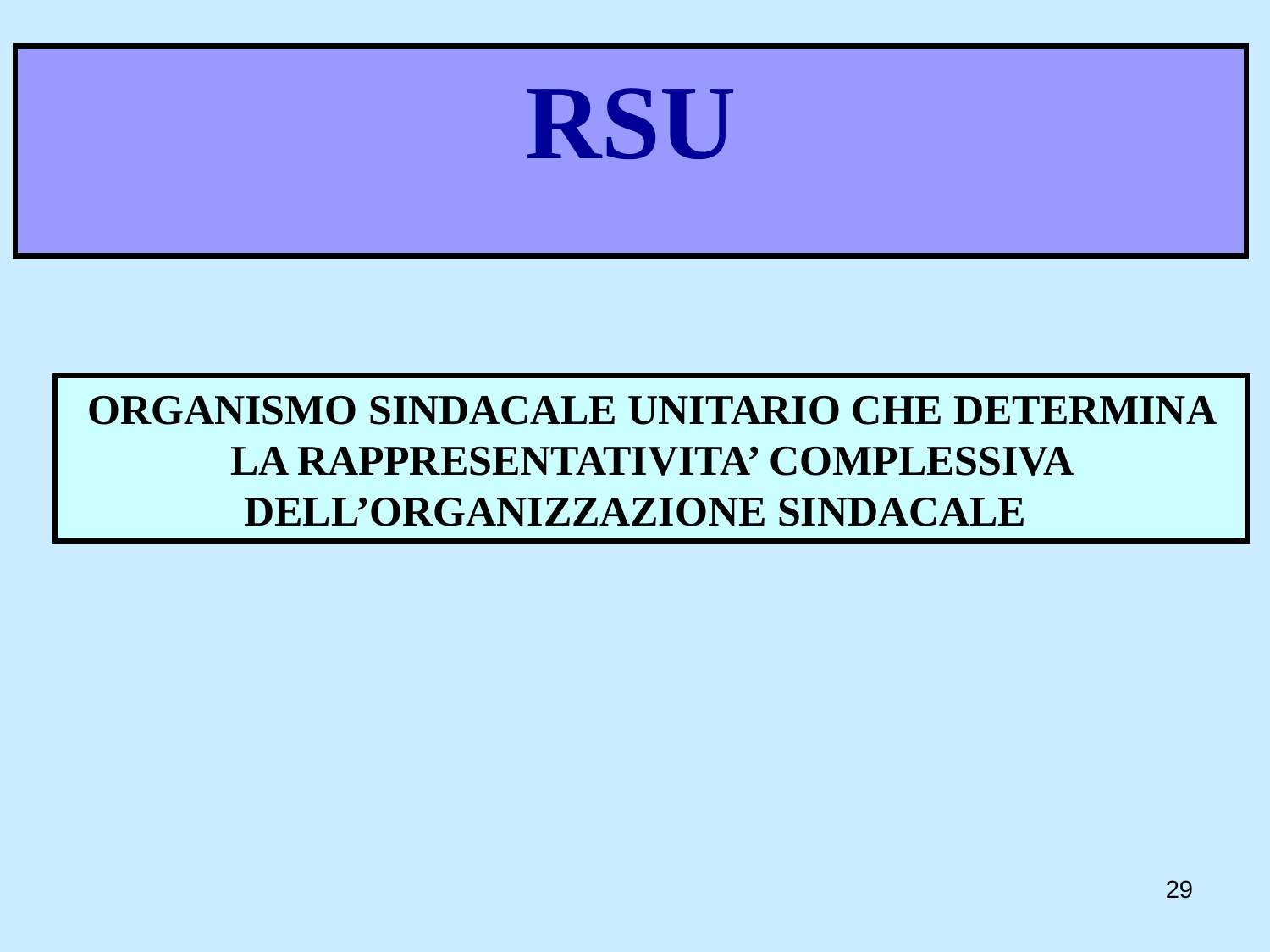

RSU
ORGANISMO SINDACALE UNITARIO CHE DETERMINA LA RAPPRESENTATIVITA’ COMPLESSIVA DELL’ORGANIZZAZIONE SINDACALE
29